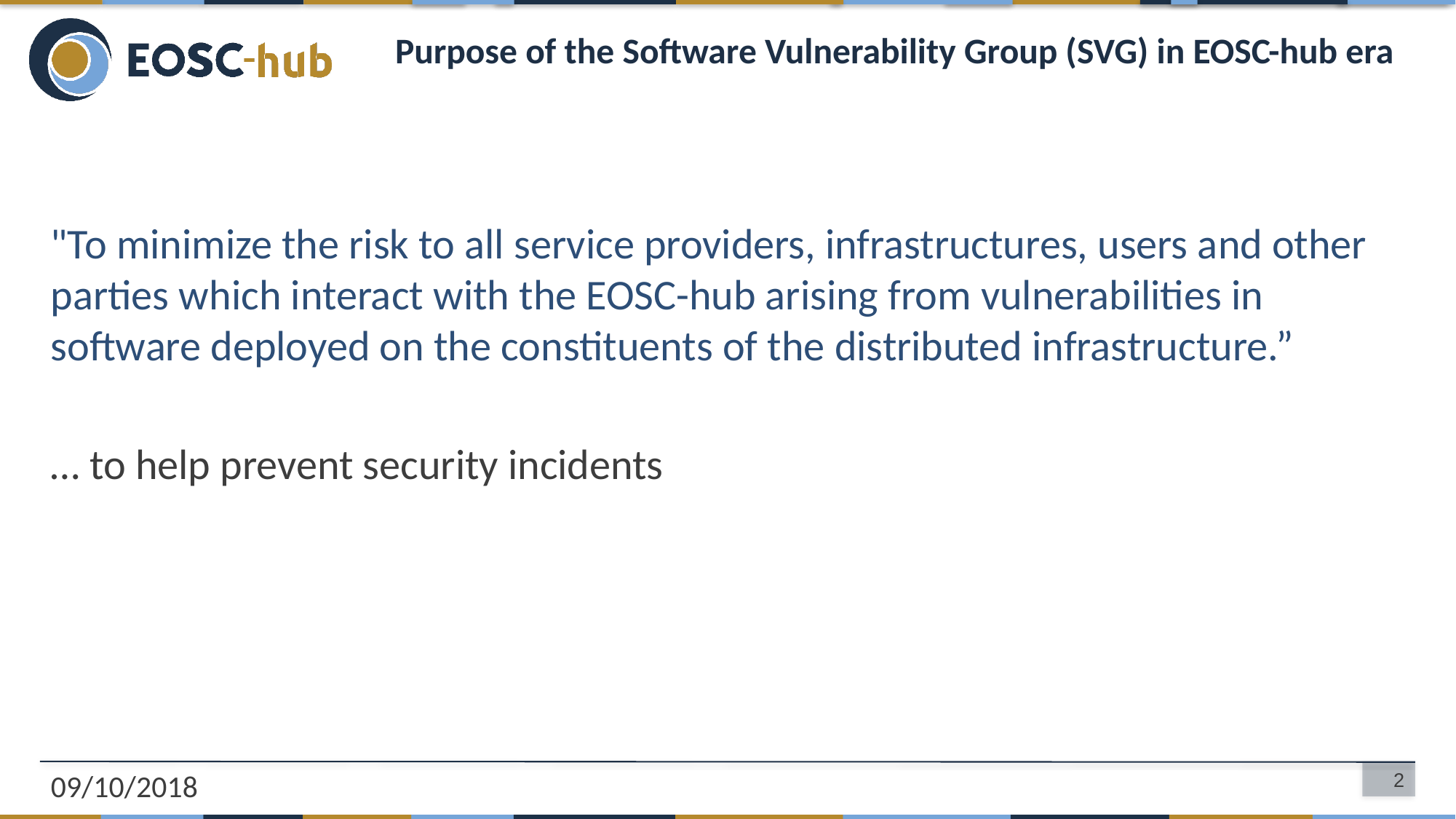

# Purpose of the Software Vulnerability Group (SVG) in EOSC-hub era

"To minimize the risk to all service providers, infrastructures, users and other parties which interact with the EOSC-hub arising from vulnerabilities in software deployed on the constituents of the distributed infrastructure.”

… to help prevent security incidents
09/10/2018
2